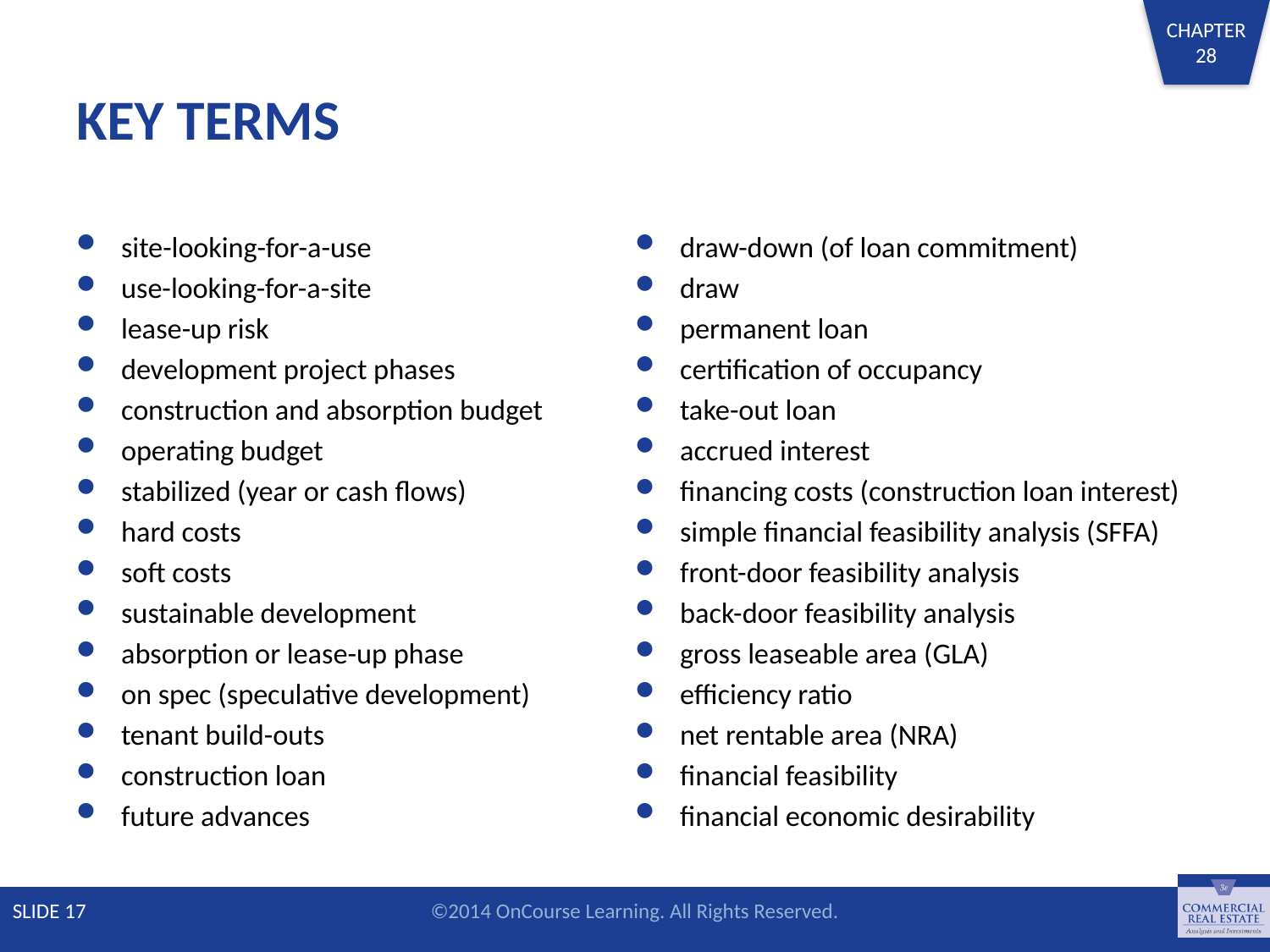

# KEY TERMS
site-looking-for-a-use
use-looking-for-a-site
lease-up risk
development project phases
construction and absorption budget
operating budget
stabilized (year or cash flows)
hard costs
soft costs
sustainable development
absorption or lease-up phase
on spec (speculative development)
tenant build-outs
construction loan
future advances
draw-down (of loan commitment)
draw
permanent loan
certification of occupancy
take-out loan
accrued interest
financing costs (construction loan interest)
simple financial feasibility analysis (SFFA)
front-door feasibility analysis
back-door feasibility analysis
gross leaseable area (GLA)
efficiency ratio
net rentable area (NRA)
financial feasibility
financial economic desirability
SLIDE 17